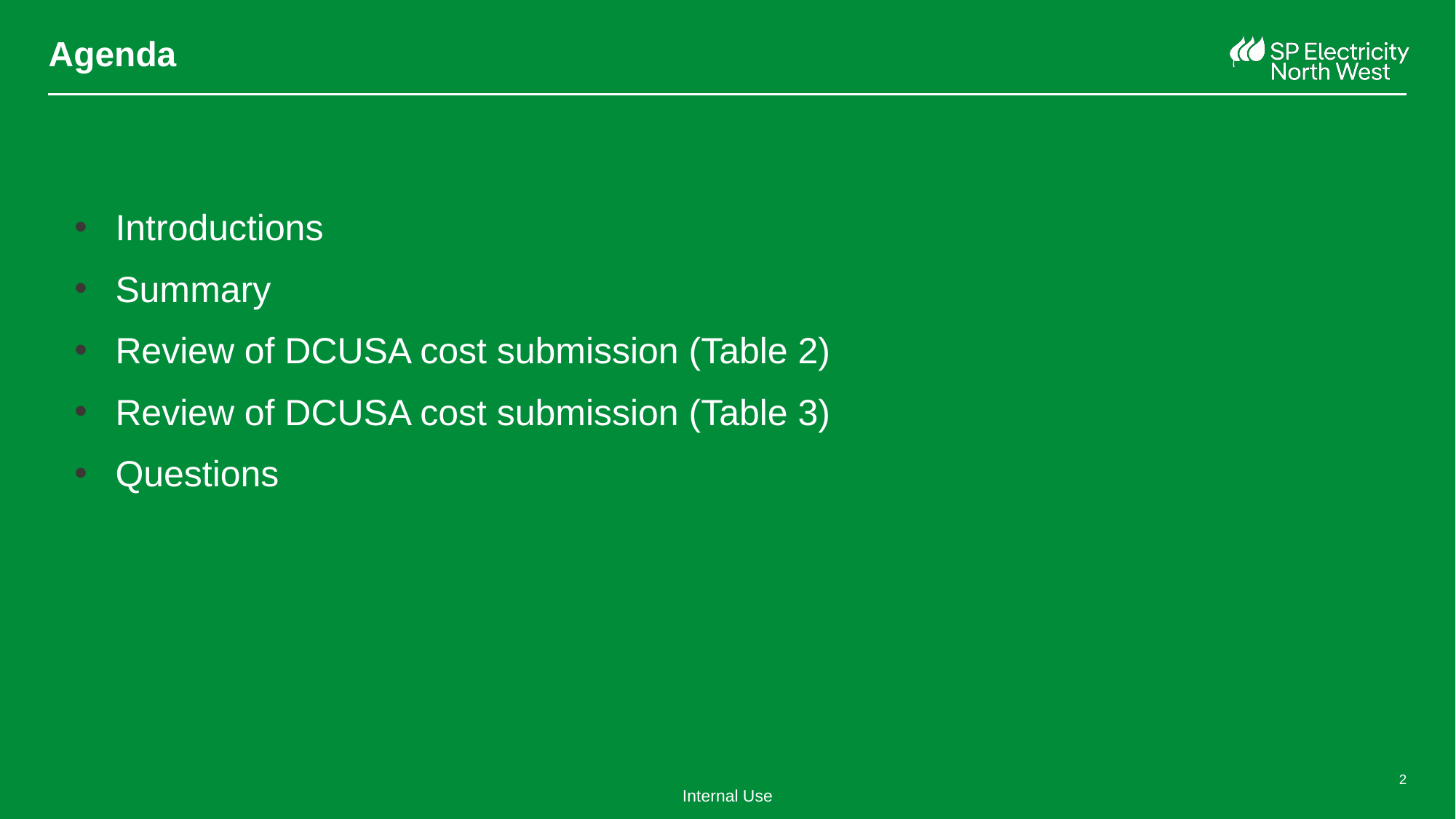

# Agenda

Introductions
Summary
Review of DCUSA cost submission (Table 2)
Review of DCUSA cost submission (Table 3)
Questions